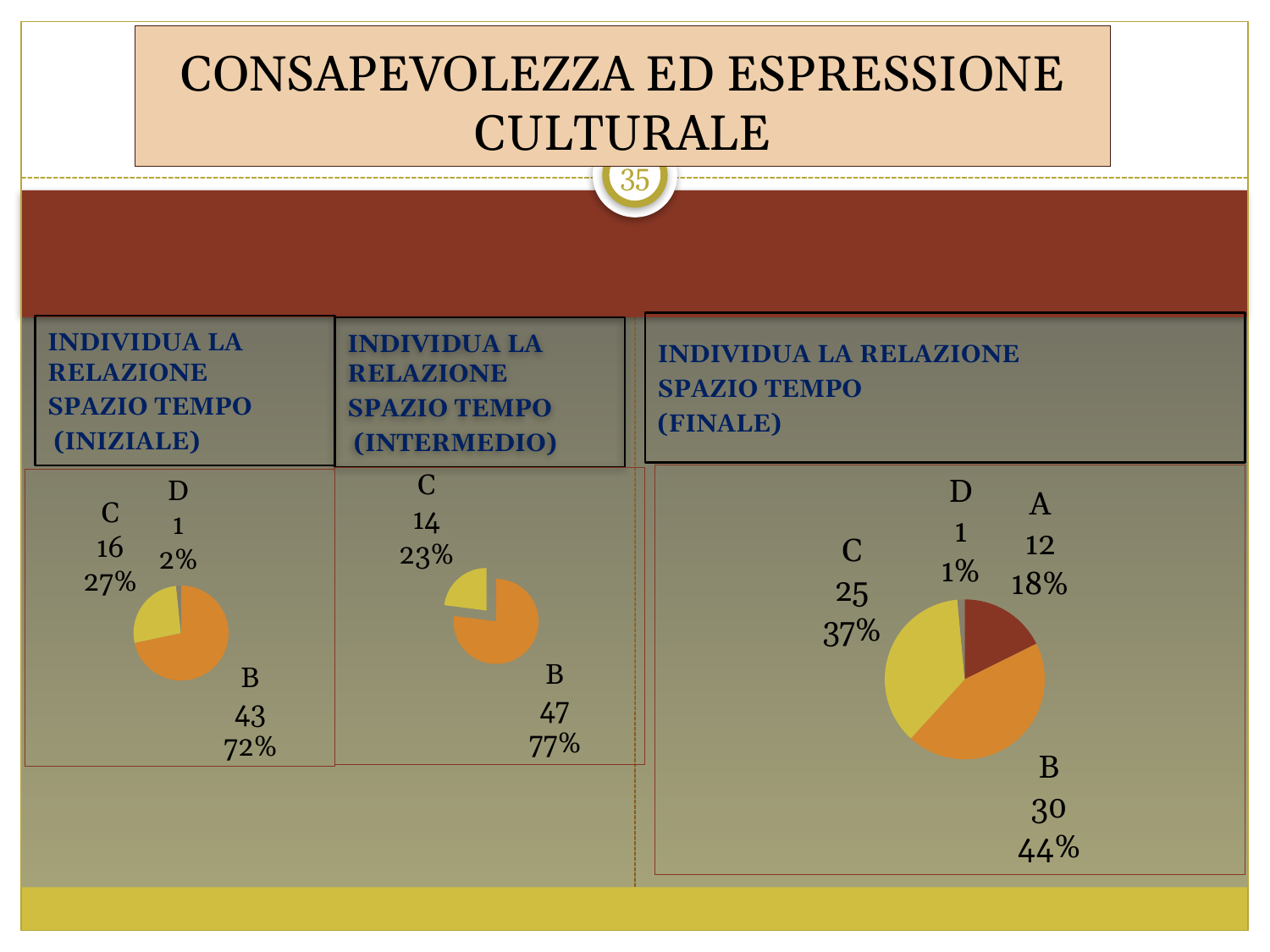

# CONSAPEVOLEZZA ED ESPRESSIONE CULTURALE
35
INDIVIDUA LA RELAZIONE
SPAZIO TEMPO
(FINALE)
INDIVIDUA LA RELAZIONE
SPAZIO TEMPO
 (INIZIALE)
INDIVIDUA LA RELAZIONE
SPAZIO TEMPO
 (INTERMEDIO)

### Chart

| Category | Vendite |
|---|---|
| A | 12.0 |
| B | 30.0 |
| C | 25.0 |
| D | 1.0 |

### Chart

| Category | Vendite |
|---|---|
| A | 0.0 |
| B | 47.0 |
| C | 14.0 |
| D | 0.0 |

### Chart

| Category | Vendite |
|---|---|
| A | 0.0 |
| B | 43.0 |
| C | 16.0 |
| D | 1.0 |